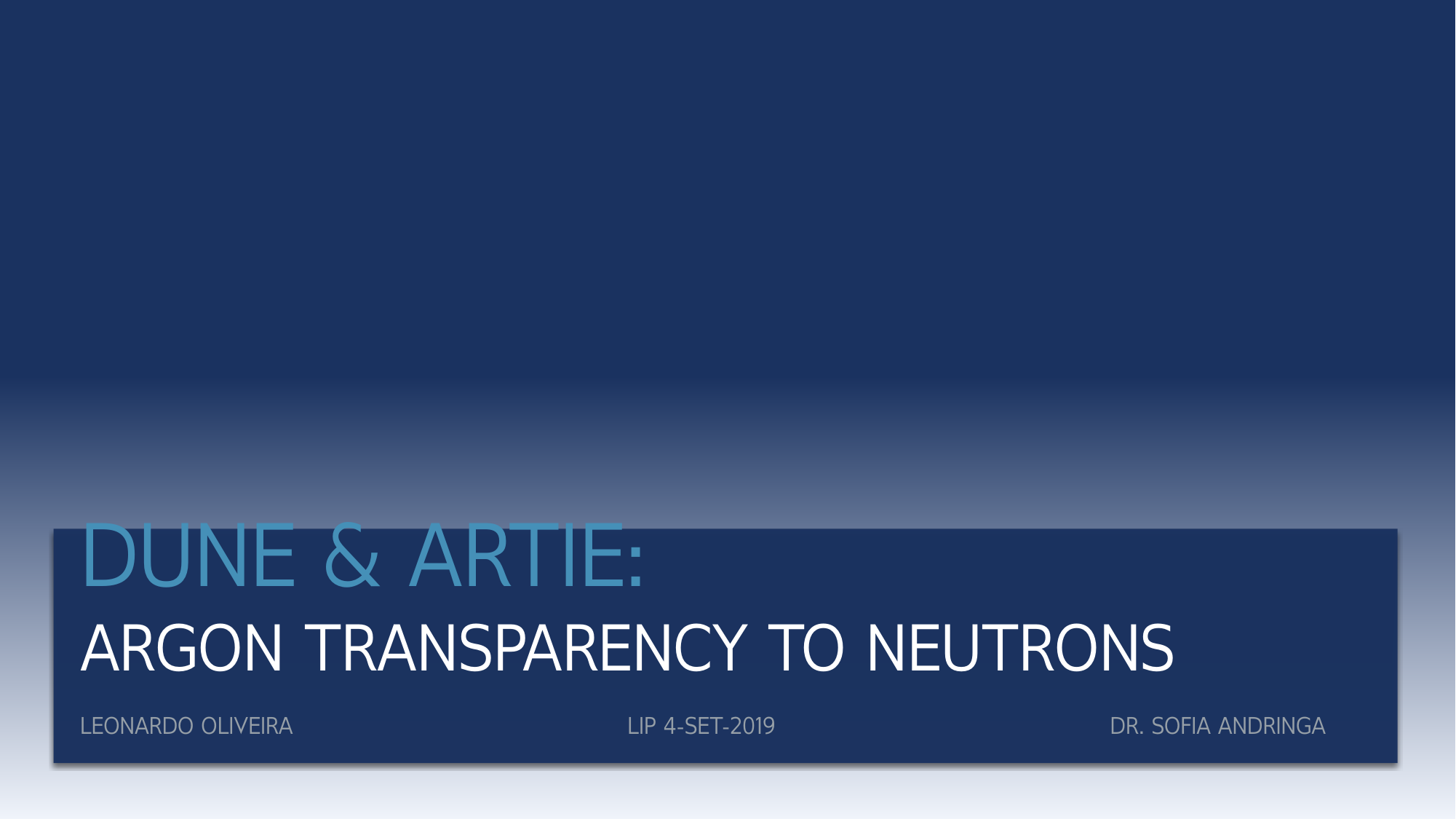

Dune & ARTIE:
Argon transparency to neutrons
Leonardo oliveira                                              LIP 4-set-2019                                              Dr. Sofia andringa